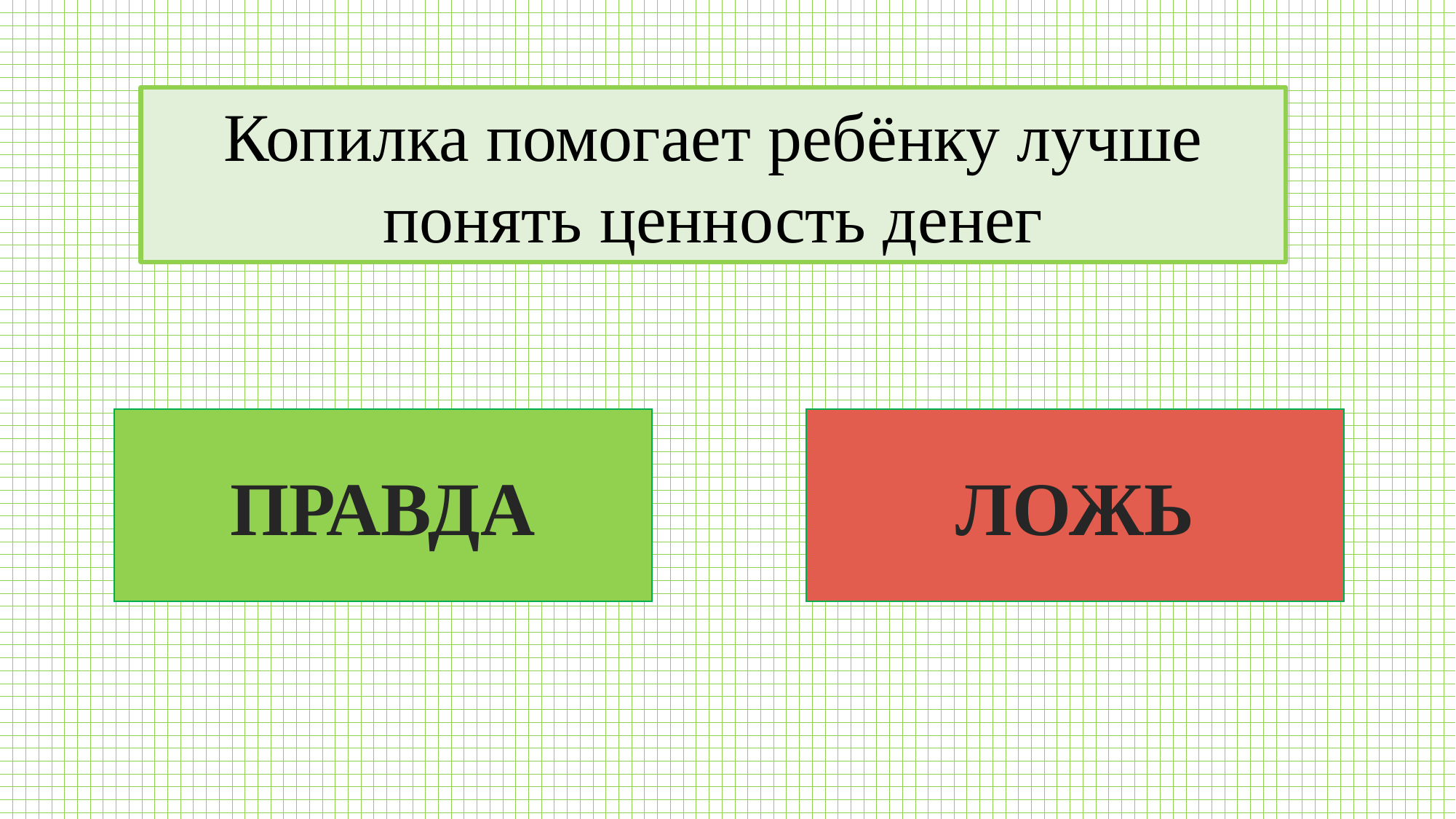

Копилка помогает ребёнку лучше понять ценность денег
ПРАВДА
ЛОЖЬ